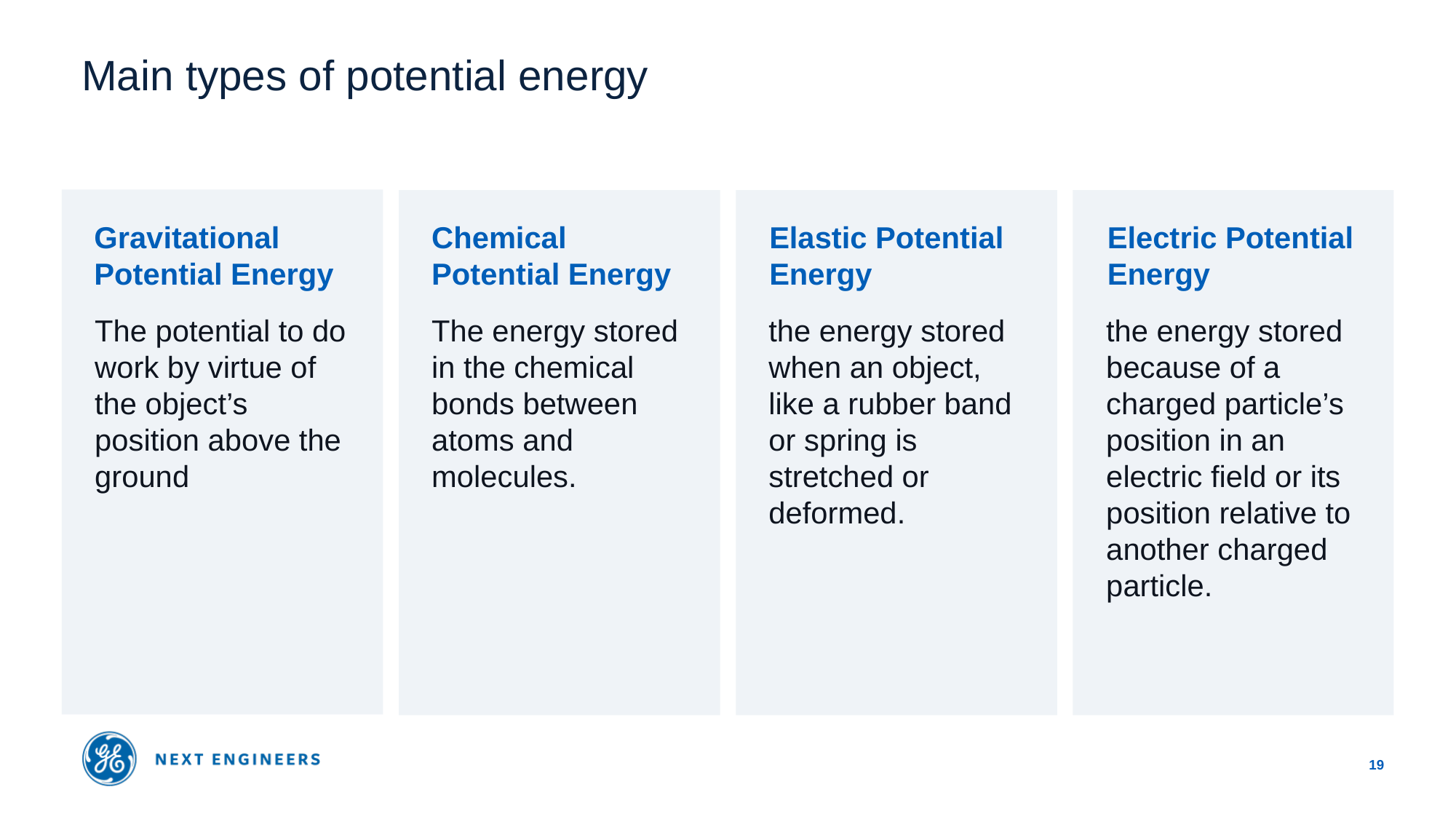

# Main types of potential energy
Gravitational Potential Energy
Chemical Potential Energy
Elastic Potential Energy
Electric Potential Energy
the energy stored because of a charged particle’s position in an electric field or its position relative to another charged particle.
The potential to do work by virtue of the object’s position above the ground
The energy stored  in the chemical bonds between atoms and molecules.
the energy stored when an object, like a rubber band or spring is stretched or deformed.
19